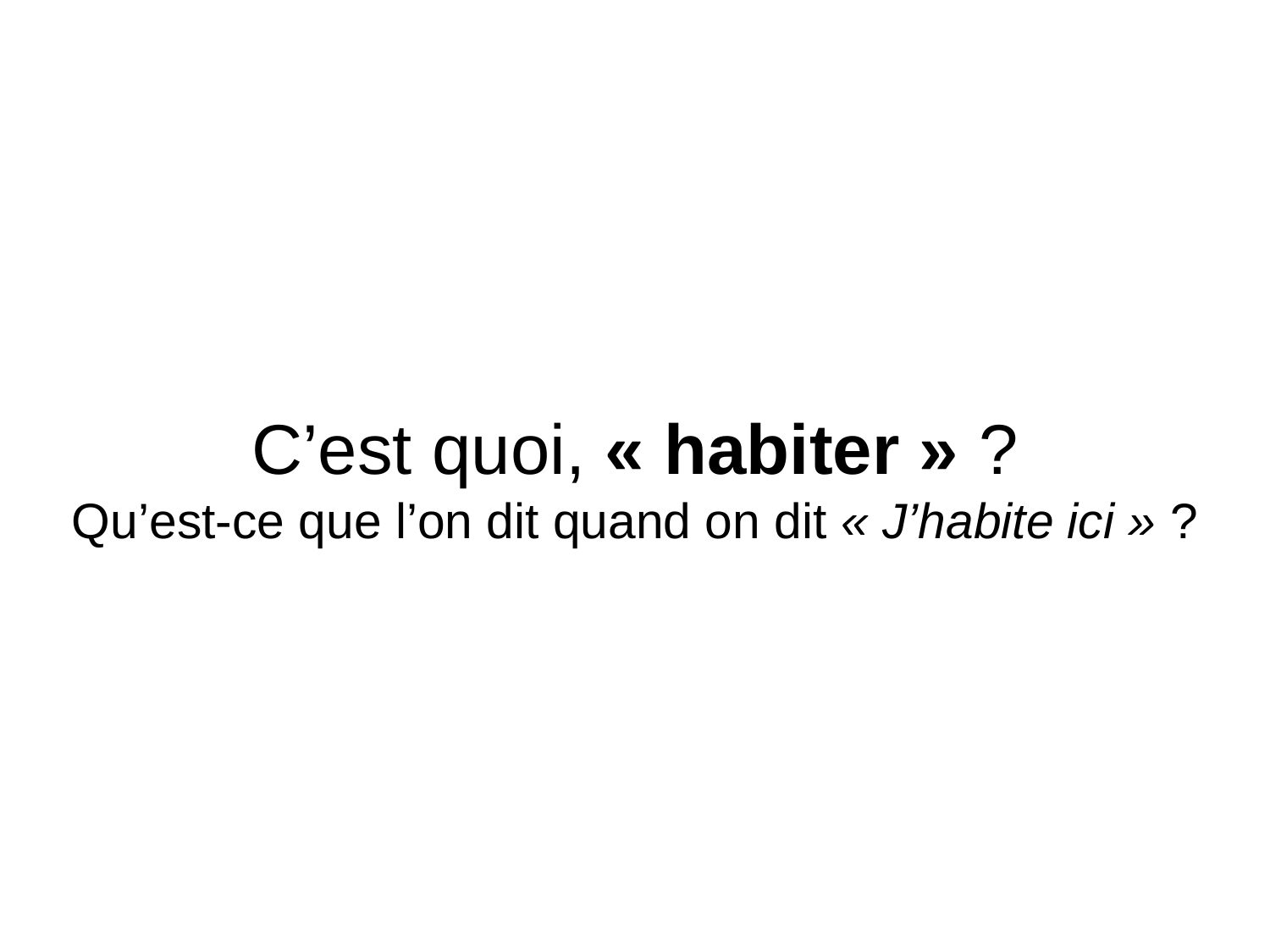

# C’est quoi, « habiter » ? Qu’est-ce que l’on dit quand on dit « J’habite ici » ?